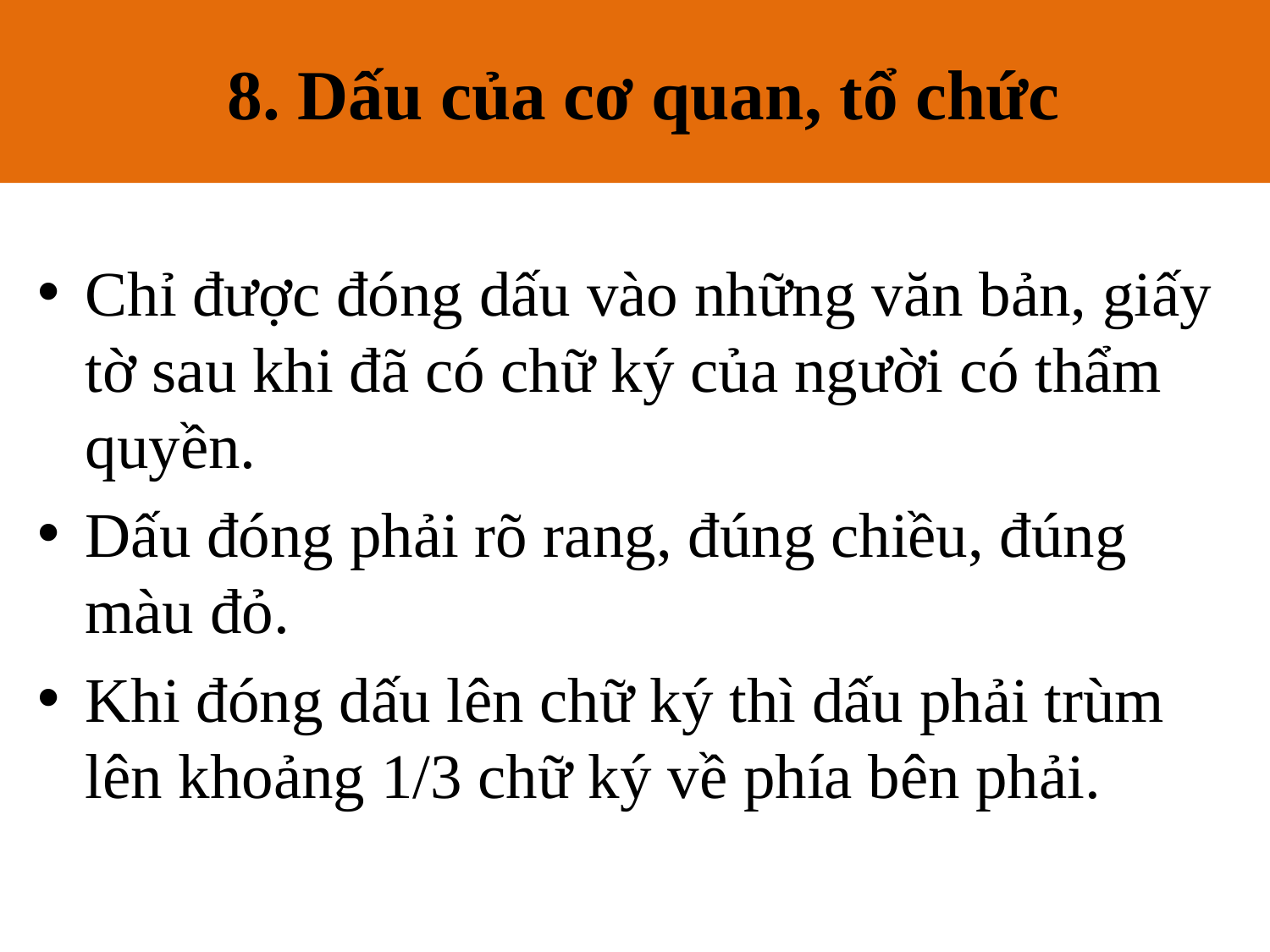

8. Dấu của cơ quan, tổ chức
# 8. Dấu của cơ quan, tổ chức
Chỉ được đóng dấu vào những văn bản, giấy tờ sau khi đã có chữ ký của người có thẩm quyền.
Dấu đóng phải rõ rang, đúng chiều, đúng màu đỏ.
Khi đóng dấu lên chữ ký thì dấu phải trùm lên khoảng 1/3 chữ ký về phía bên phải.